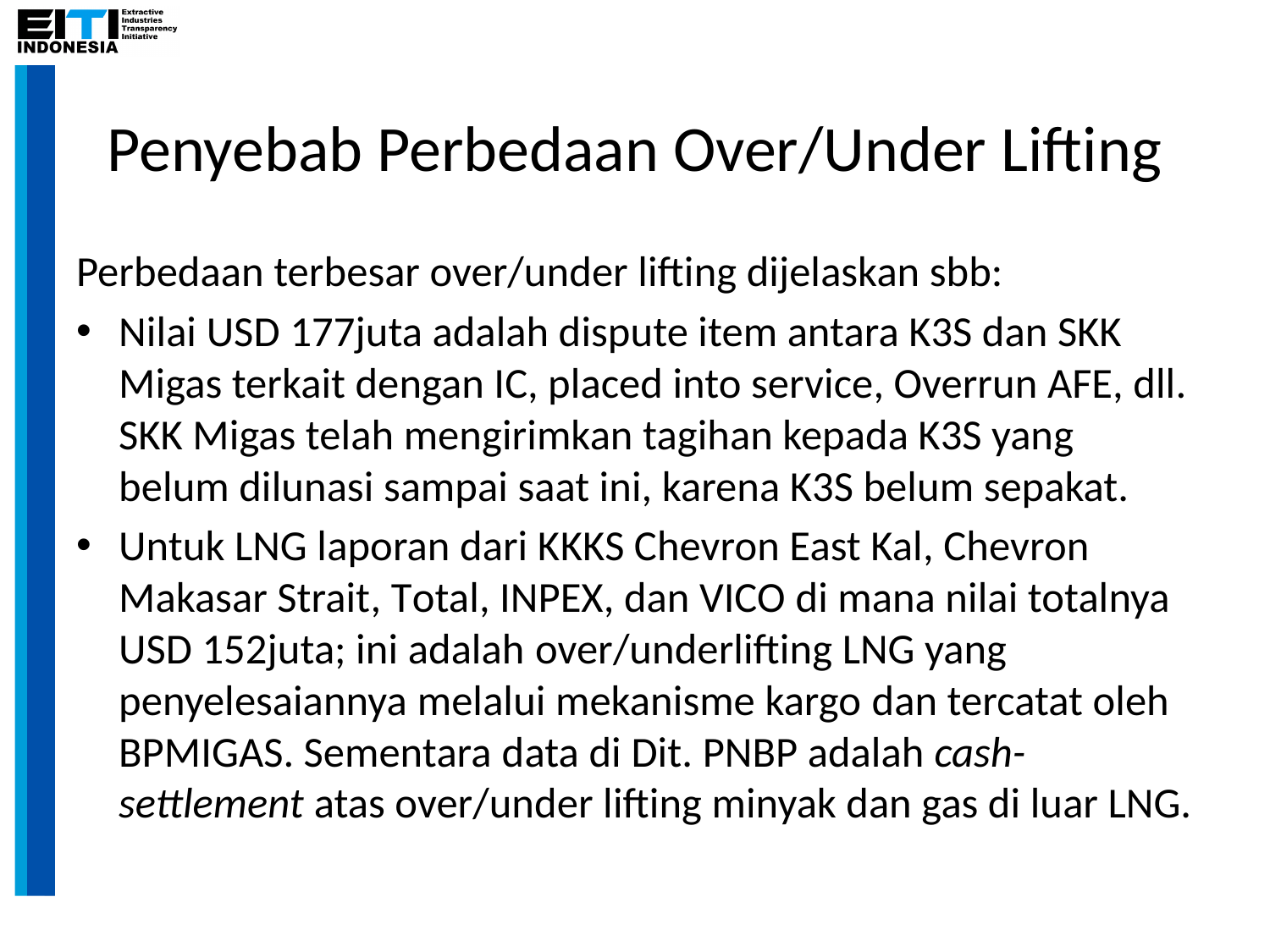

# Penyebab Perbedaan Over/Under Lifting
Perbedaan terbesar over/under lifting dijelaskan sbb:
Nilai USD 177juta adalah dispute item antara K3S dan SKK Migas terkait dengan IC, placed into service, Overrun AFE, dll. SKK Migas telah mengirimkan tagihan kepada K3S yang belum dilunasi sampai saat ini, karena K3S belum sepakat.
Untuk LNG laporan dari KKKS Chevron East Kal, Chevron Makasar Strait, Total, INPEX, dan VICO di mana nilai totalnya USD 152juta; ini adalah over/underlifting LNG yang penyelesaiannya melalui mekanisme kargo dan tercatat oleh BPMIGAS. Sementara data di Dit. PNBP adalah cash-settlement atas over/under lifting minyak dan gas di luar LNG.